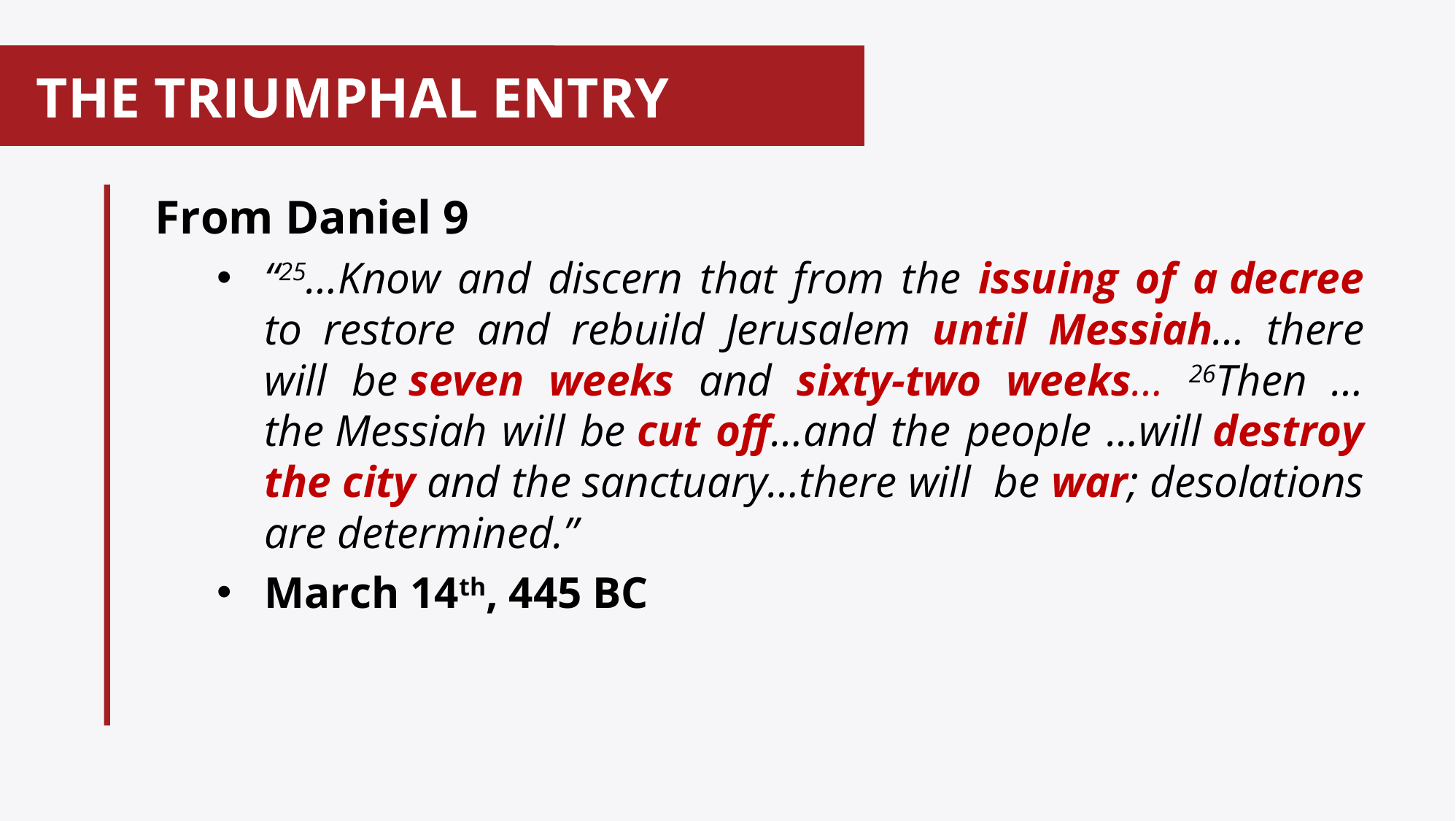

# THE TRIUMPHAL ENTRY
From Daniel 9
“25…Know and discern that from the issuing of a decree to restore and rebuild Jerusalem until Messiah… there will be seven weeks and sixty-two weeks… 26Then …the Messiah will be cut off…and the people …will destroy the city and the sanctuary…there will  be war; desolations are determined.”
March 14th, 445 BC